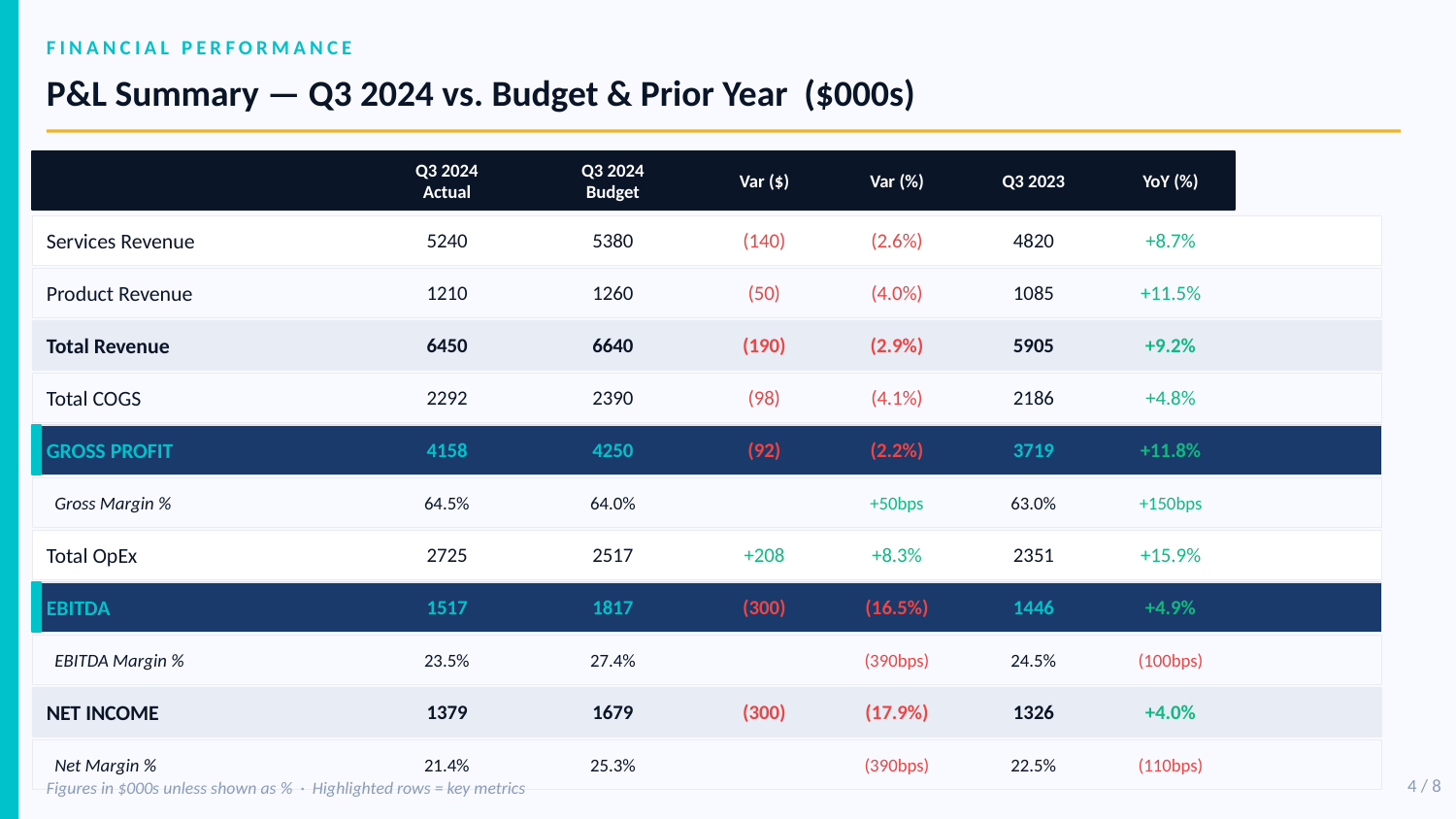

FINANCIAL PERFORMANCE
P&L Summary — Q3 2024 vs. Budget & Prior Year  ($000s)

Q3 2024
Actual

Q3 2024
Budget

Var ($)

Var (%)

Q3 2023

YoY (%)

Services Revenue
5240
5380
(140)
(2.6%)
4820
+8.7%

Product Revenue
1210
1260
(50)
(4.0%)
1085
+11.5%

Total Revenue
6450
6640
(190)
(2.9%)
5905
+9.2%

Total COGS
2292
2390
(98)
(4.1%)
2186
+4.8%

GROSS PROFIT
4158
4250
(92)
(2.2%)
3719
+11.8%

  Gross Margin %
64.5%
64.0%
+50bps
63.0%
+150bps

Total OpEx
2725
2517
+208
+8.3%
2351
+15.9%

EBITDA
1517
1817
(300)
(16.5%)
1446
+4.9%

  EBITDA Margin %
23.5%
27.4%
(390bps)
24.5%
(100bps)

NET INCOME
1379
1679
(300)
(17.9%)
1326
+4.0%

  Net Margin %
21.4%
25.3%
(390bps)
22.5%
(110bps)
4 / 8
Figures in $000s unless shown as %  ·  Highlighted rows = key metrics